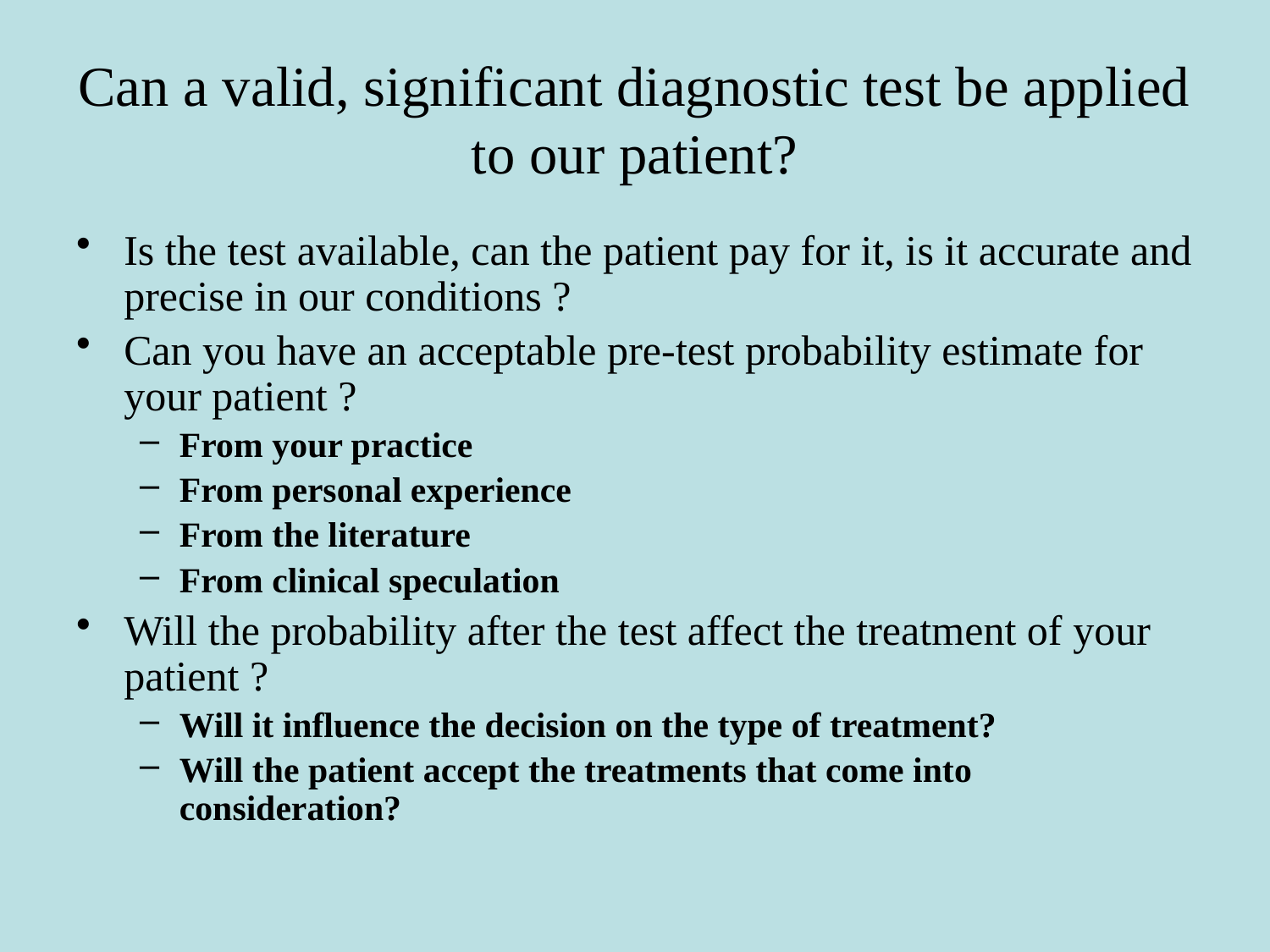

# Can a valid, significant diagnostic test be applied to our patient?
Is the test available, can the patient pay for it, is it accurate and precise in our conditions ?
Can you have an acceptable pre-test probability estimate for your patient ?
From your practice
From personal experience
From the literature
From clinical speculation
Will the probability after the test affect the treatment of your patient ?
Will it influence the decision on the type of treatment?
Will the patient accept the treatments that come into consideration?